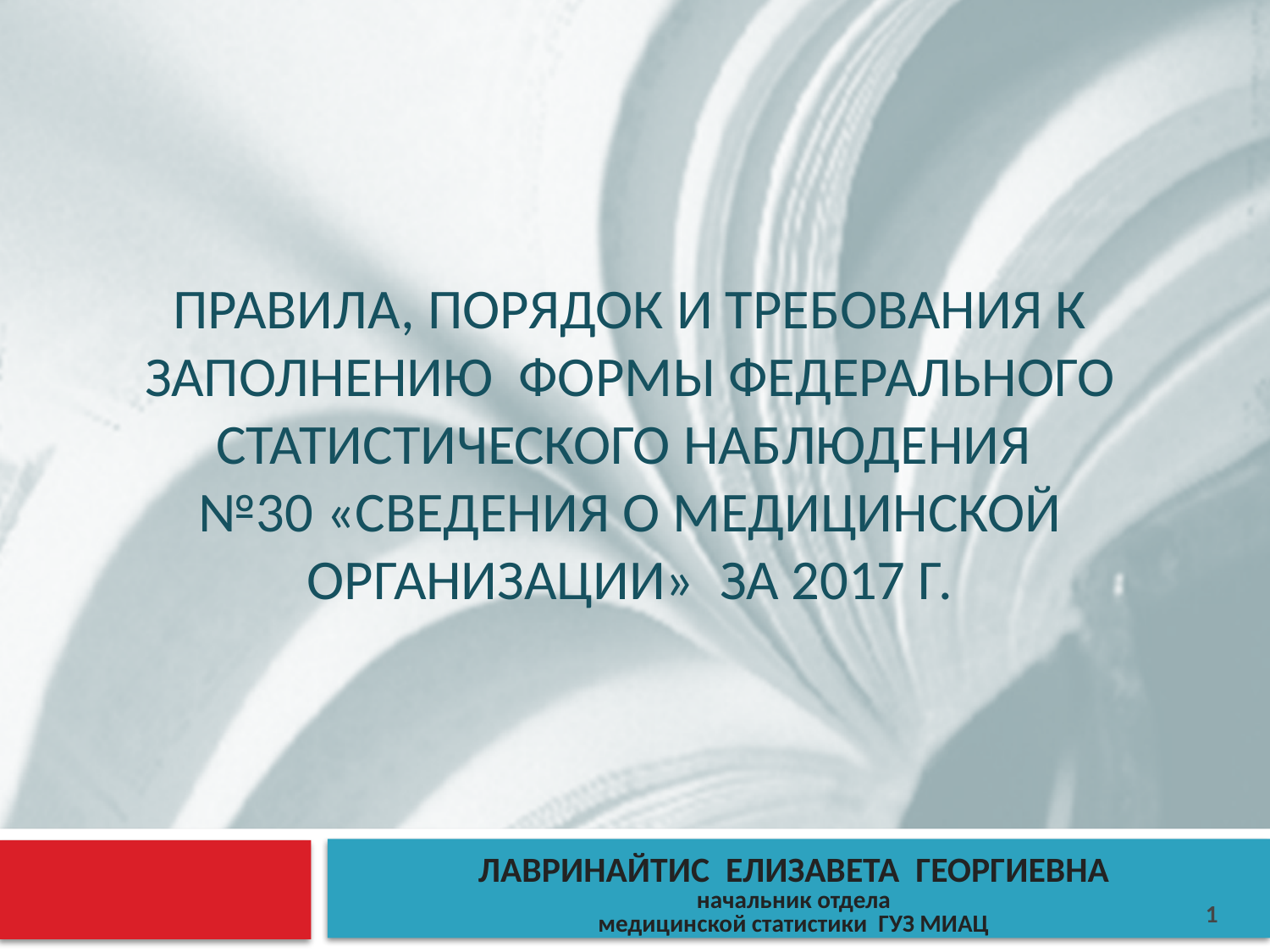

ПРАВИЛА, ПОРЯДОК И ТРЕБОВАНИЯ К ЗАПОЛНЕНИЮ  ФОРМЫ ФЕДЕРАЛЬНОГО СТАТИСТИЧЕСКОГО НАБЛЮДЕНИЯ
№30 «СВЕДЕНИЯ О МЕДИЦИНСКОЙ ОРГАНИЗАЦИИ»  ЗА 2017 Г.
ЛАВРИНАЙТИС  ЕЛИЗАВЕТА  ГЕОРГИЕВНА
начальник отдела
медицинской статистики  ГУЗ МИАЦ
1